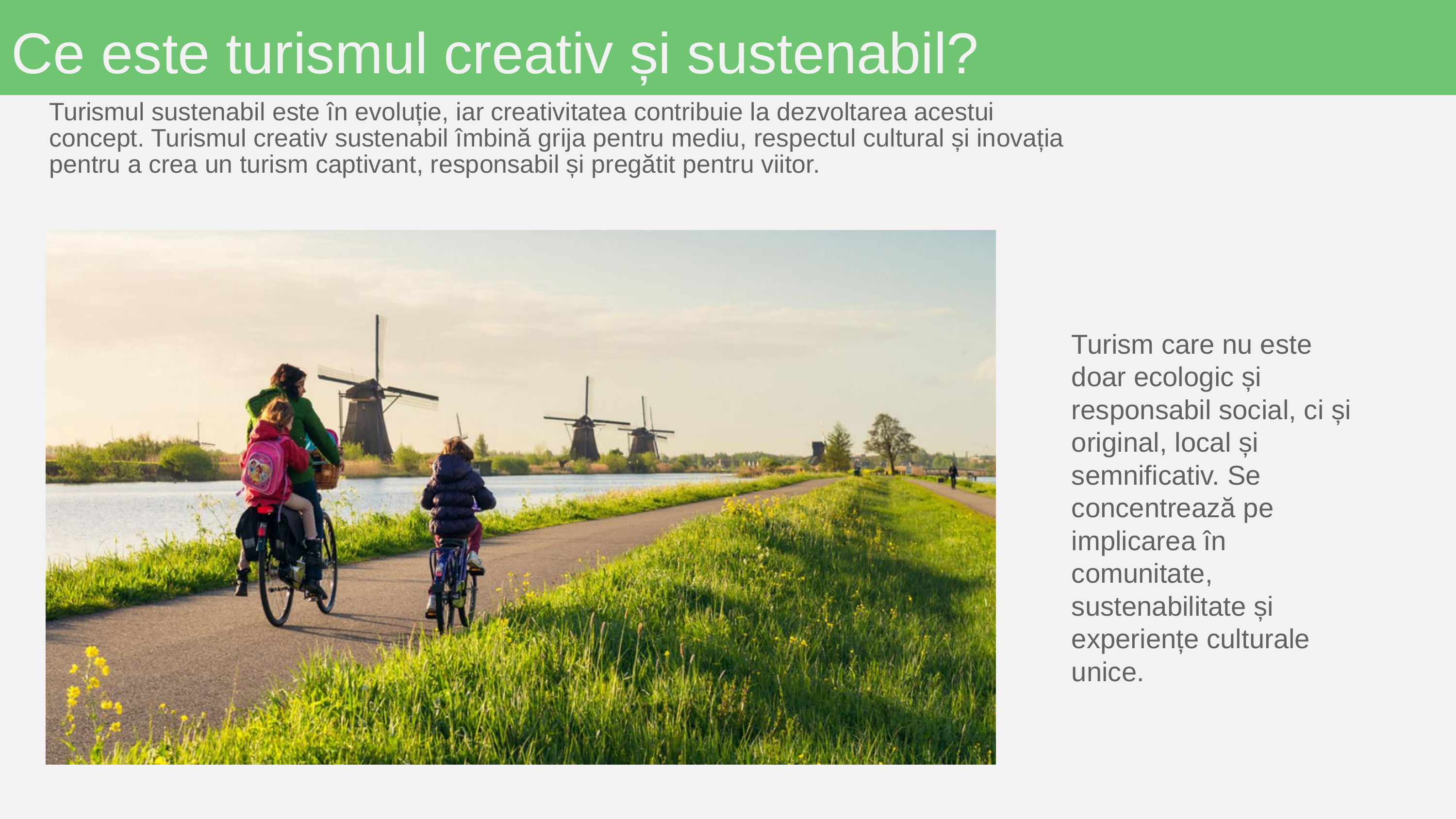

Ce este turismul creativ și sustenabil?
Turismul sustenabil este în evoluție, iar creativitatea contribuie la dezvoltarea acestui concept. Turismul creativ sustenabil îmbină grija pentru mediu, respectul cultural și inovația pentru a crea un turism captivant, responsabil și pregătit pentru viitor.

Turism care nu este doar ecologic și responsabil social, ci și original, local și semnificativ. Se concentrează pe implicarea în comunitate, sustenabilitate și experiențe culturale unice.